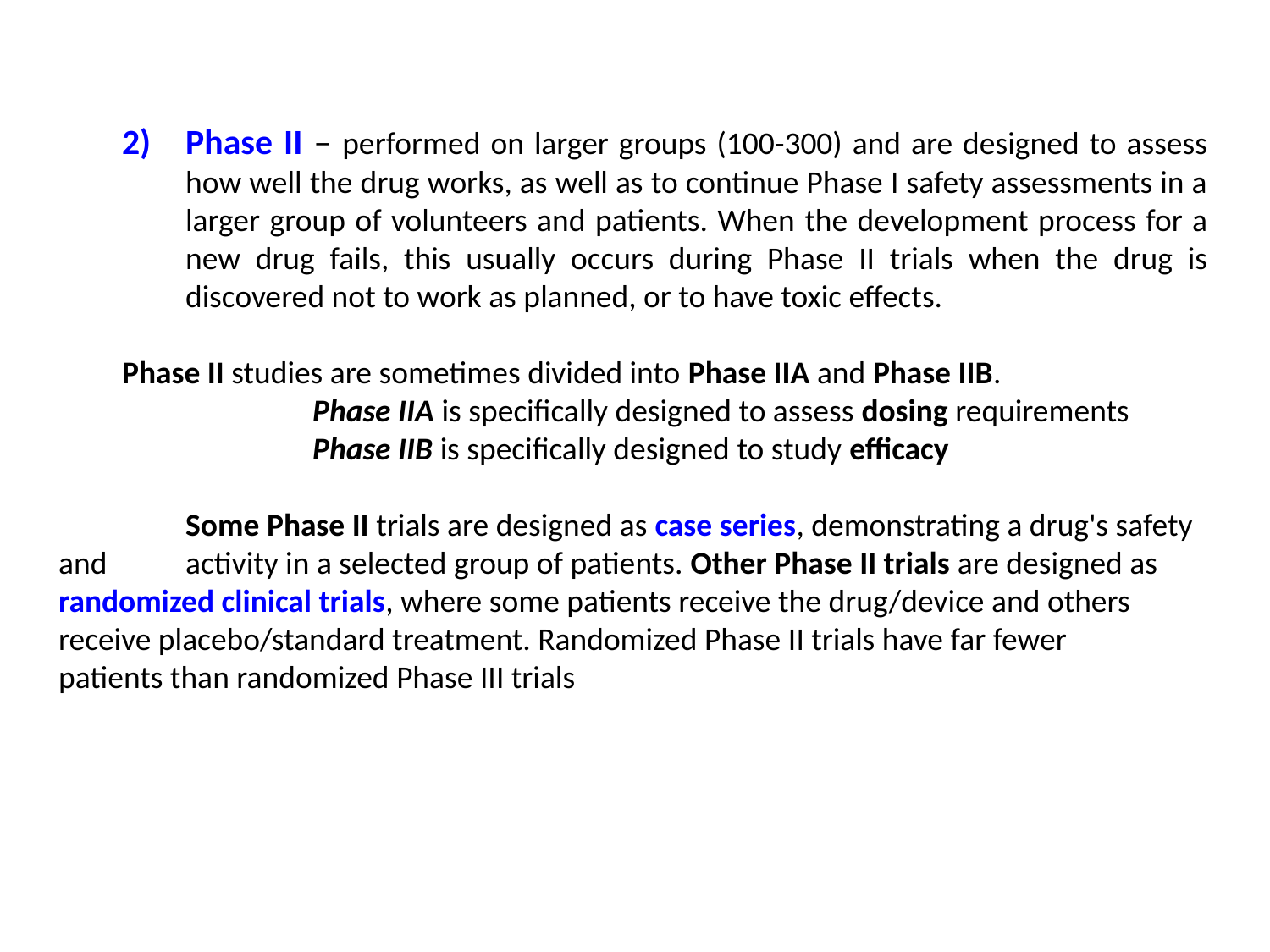

Phase II – performed on larger groups (100-300) and are designed to assess how well the drug works, as well as to continue Phase I safety assessments in a larger group of volunteers and patients. When the development process for a new drug fails, this usually occurs during Phase II trials when the drug is discovered not to work as planned, or to have toxic effects.

Phase II studies are sometimes divided into Phase IIA and Phase IIB.
		Phase IIA is specifically designed to assess dosing requirements
		Phase IIB is specifically designed to study efficacy

	Some Phase II trials are designed as case series, demonstrating a drug's safety and 	activity in a selected group of patients. Other Phase II trials are designed as 	randomized clinical trials, where some patients receive the drug/device and others 	receive placebo/standard treatment. Randomized Phase II trials have far fewer 	patients than randomized Phase III trials